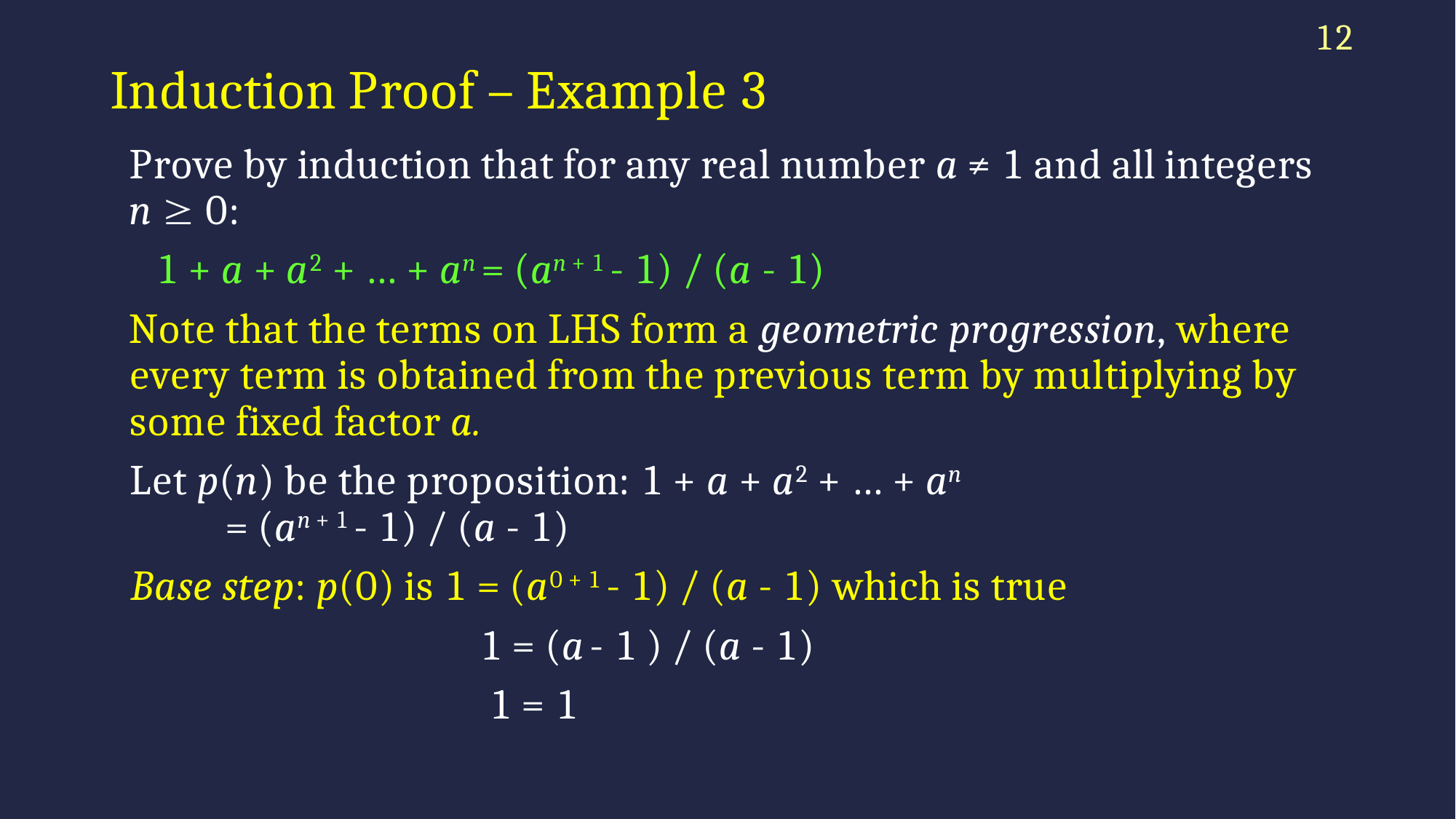

12
# Induction Proof – Example 3
Prove by induction that for any real number a ≠ 1 and all integers n ≥ 0:
 		1 + a + a2 + … + an = (an + 1 - 1) / (a - 1)
Note that the terms on LHS form a geometric progression, where every term is obtained from the previous term by multiplying by some fixed factor a.
Let p(n) be the proposition: 1 + a + a2 + … + an
						= (an + 1 - 1) / (a - 1)
Base step: p(0) is 1 = (a0 + 1 - 1) / (a - 1) which is true
                                     1 = (a - 1 ) / (a - 1)
                                      1 = 1